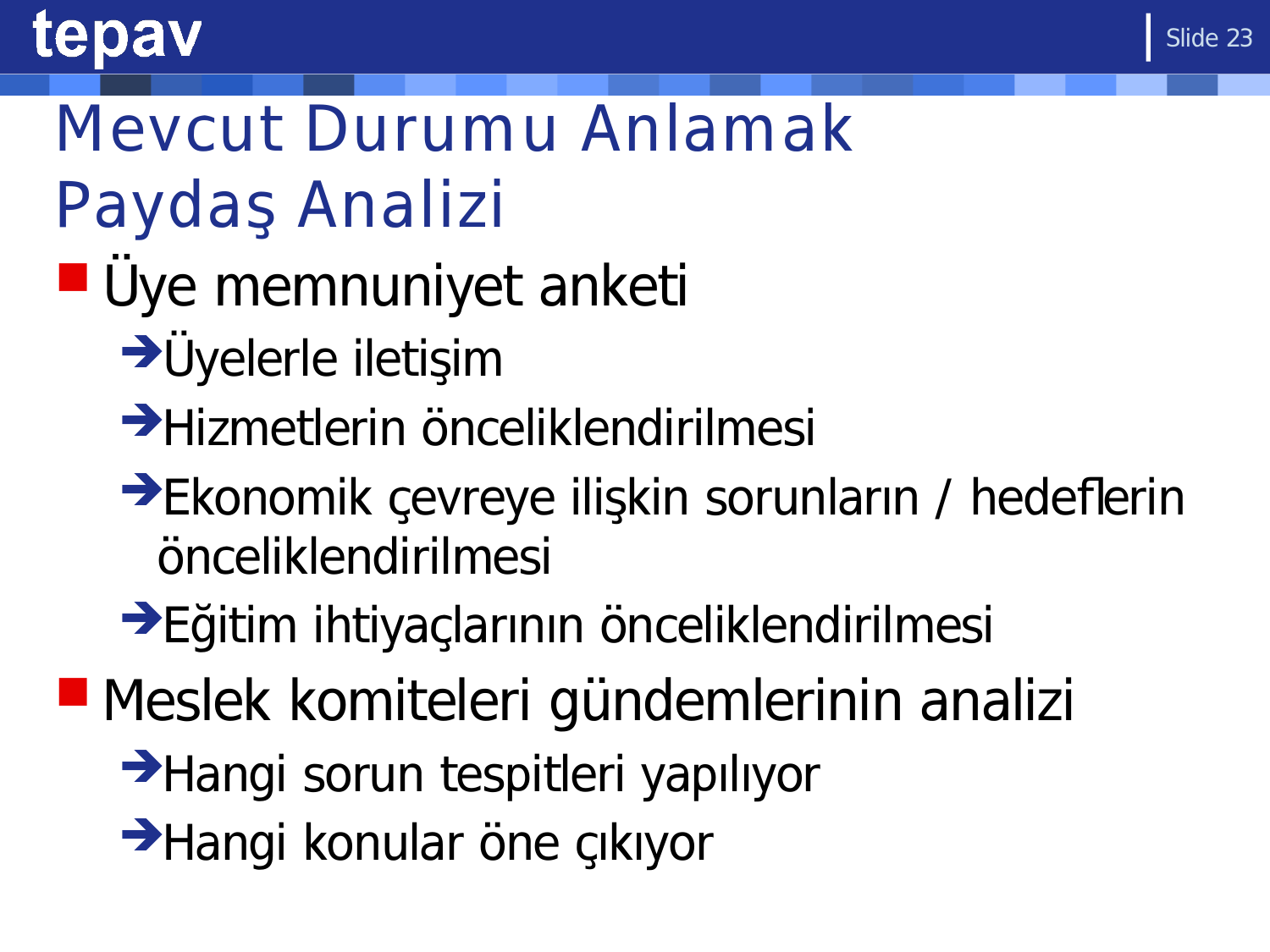

Slide 23
# Mevcut Durumu Anlamak Paydaş Analizi
Üye memnuniyet anketi
Üyelerle iletişim
Hizmetlerin önceliklendirilmesi
Ekonomik çevreye ilişkin sorunların / hedeflerin önceliklendirilmesi
Eğitim ihtiyaçlarının önceliklendirilmesi
Meslek komiteleri gündemlerinin analizi
Hangi sorun tespitleri yapılıyor
Hangi konular öne çıkıyor